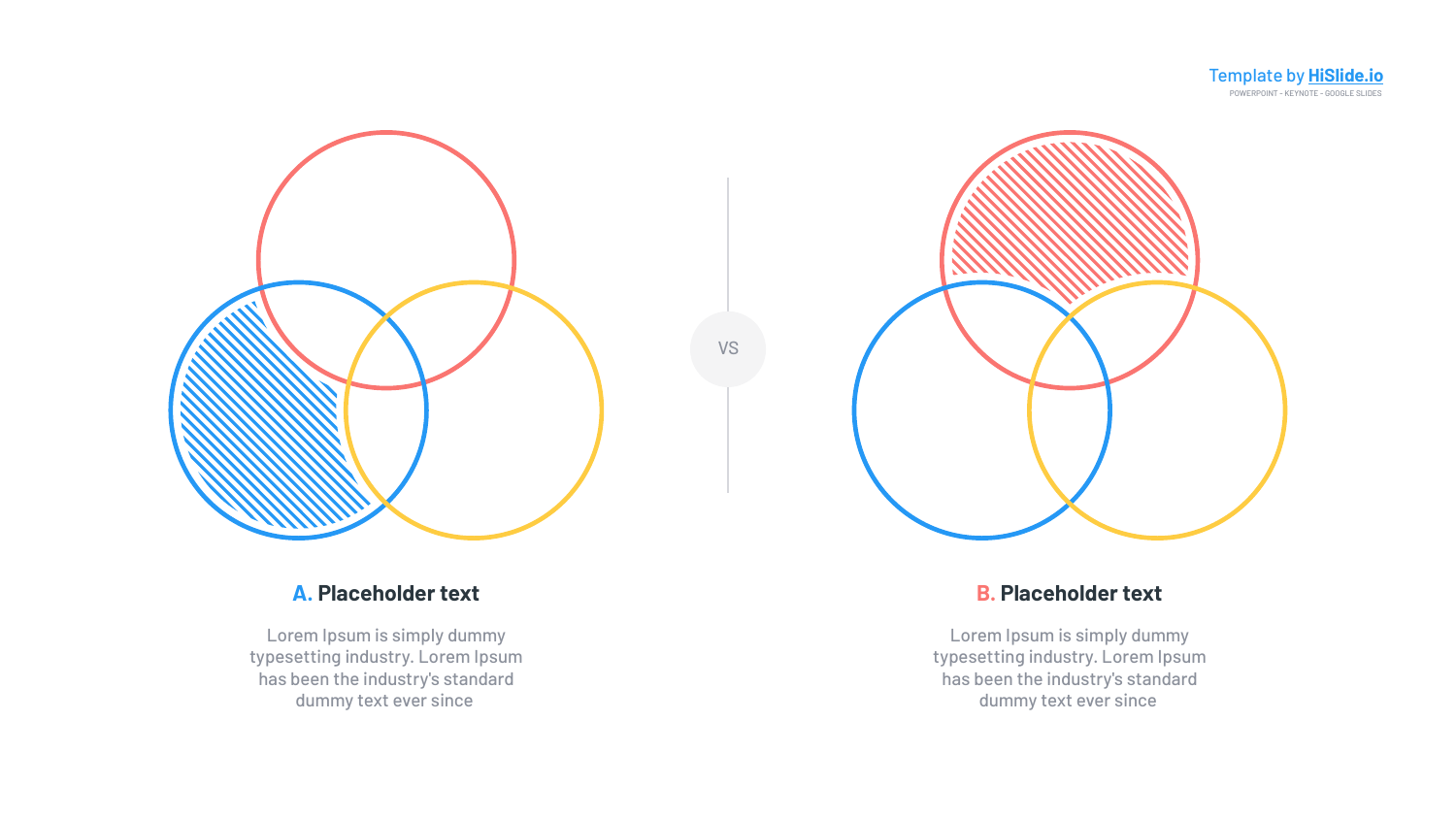

Template by HiSlide.io
POWERPOINT - KEYNOTE - GOOGLE SLIDES

A. Placeholder text
Lorem Ipsum is simply dummy typesetting industry. Lorem Ipsum has been the industry's standard dummy text ever since

B. Placeholder text
Lorem Ipsum is simply dummy typesetting industry. Lorem Ipsum has been the industry's standard dummy text ever since

VS